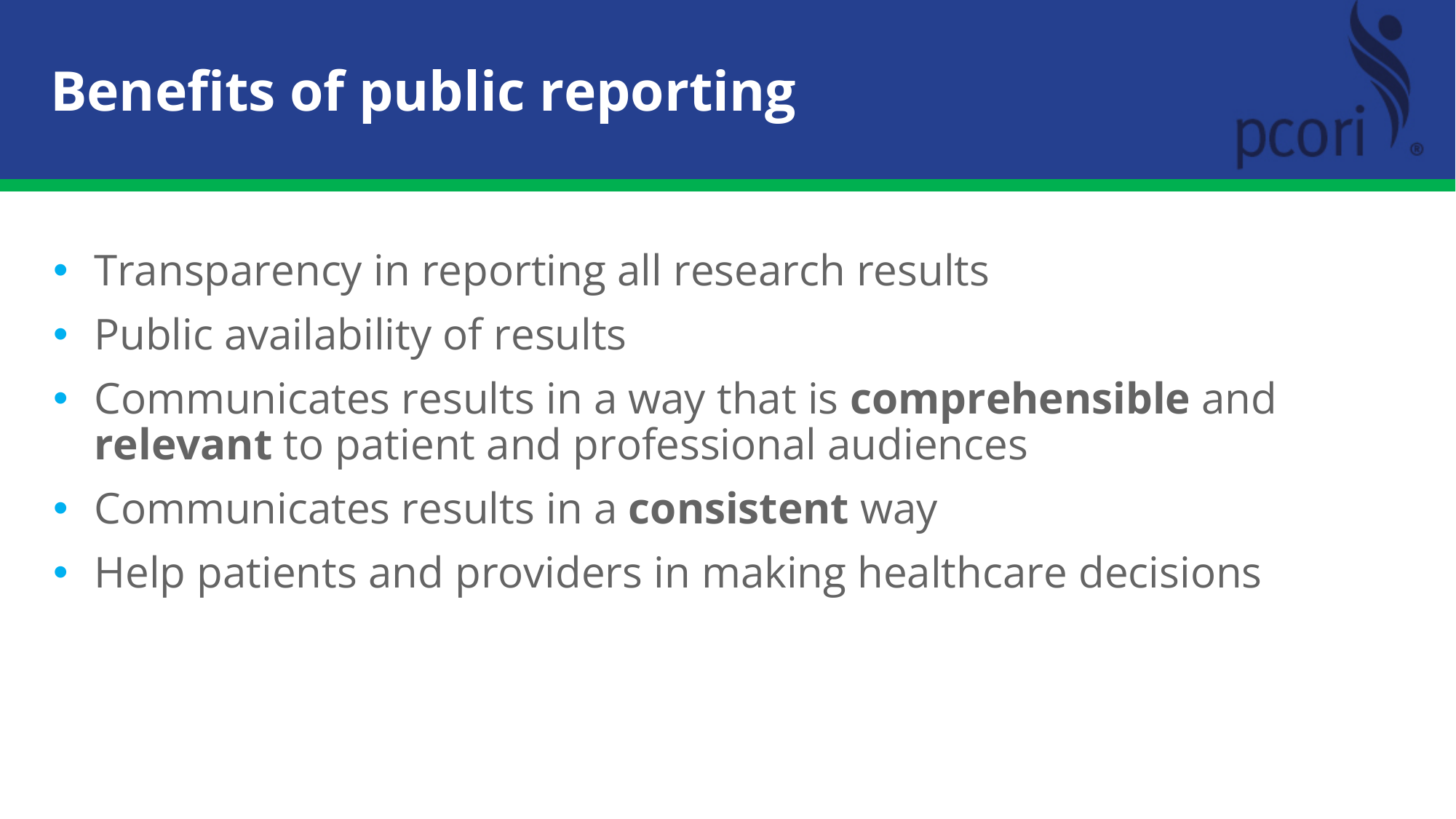

Benefits of public reporting
Transparency in reporting all research results
Public availability of results
Communicates results in a way that is comprehensible and relevant to patient and professional audiences
Communicates results in a consistent way
Help patients and providers in making healthcare decisions